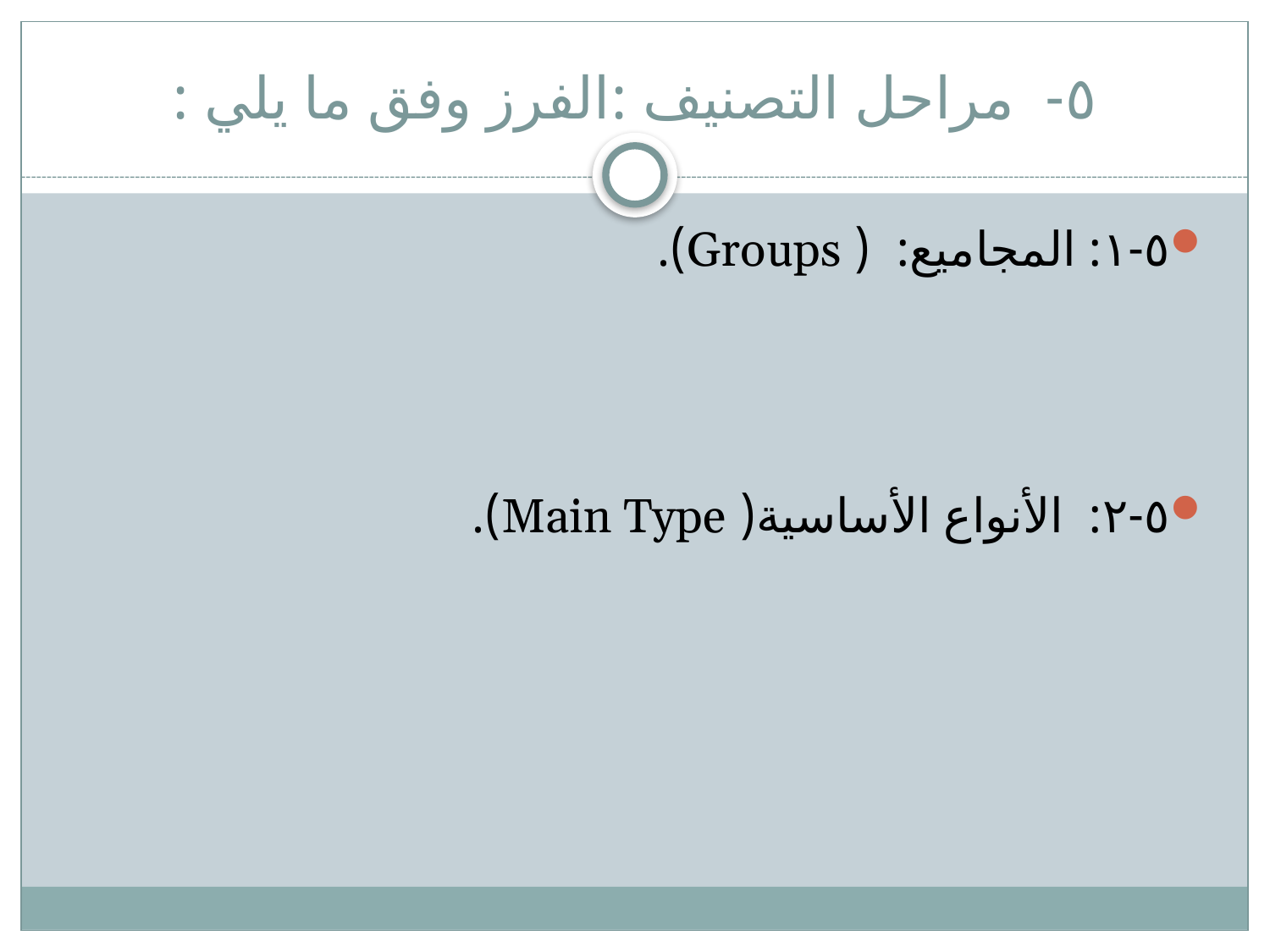

# ٥-  مراحل التصنيف :الفرز وفق ما يلي :
٥-١: المجاميع:  ( Groups).

٥-٢:  الأنواع الأساسية( Main Type).